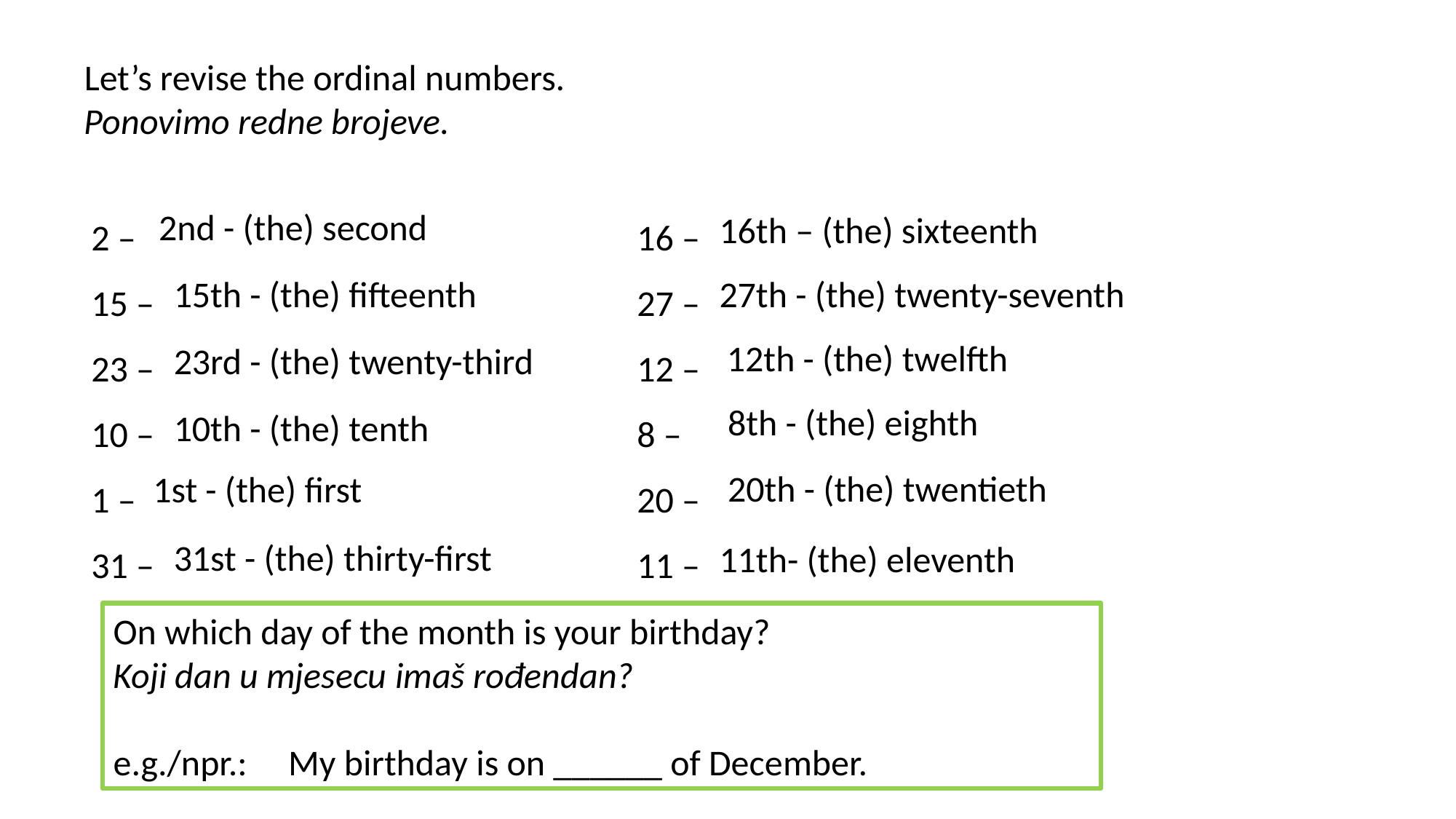

Let’s revise the ordinal numbers.
Ponovimo redne brojeve.
2 – 					16 –
15 – 					27 –
23 – 					12 –
10 – 					8 –
1 – 					20 –
31 – 					11 –
2nd - (the) second
16th – (the) sixteenth
27th - (the) twenty-seventh
15th - (the) fifteenth
12th - (the) twelfth
23rd - (the) twenty-third
8th - (the) eighth
10th - (the) tenth
20th - (the) twentieth
1st - (the) first
31st - (the) thirty-first
11th- (the) eleventh
On which day of the month is your birthday?
Koji dan u mjesecu imaš rođendan?

e.g./npr.:     My birthday is on ______ of December.